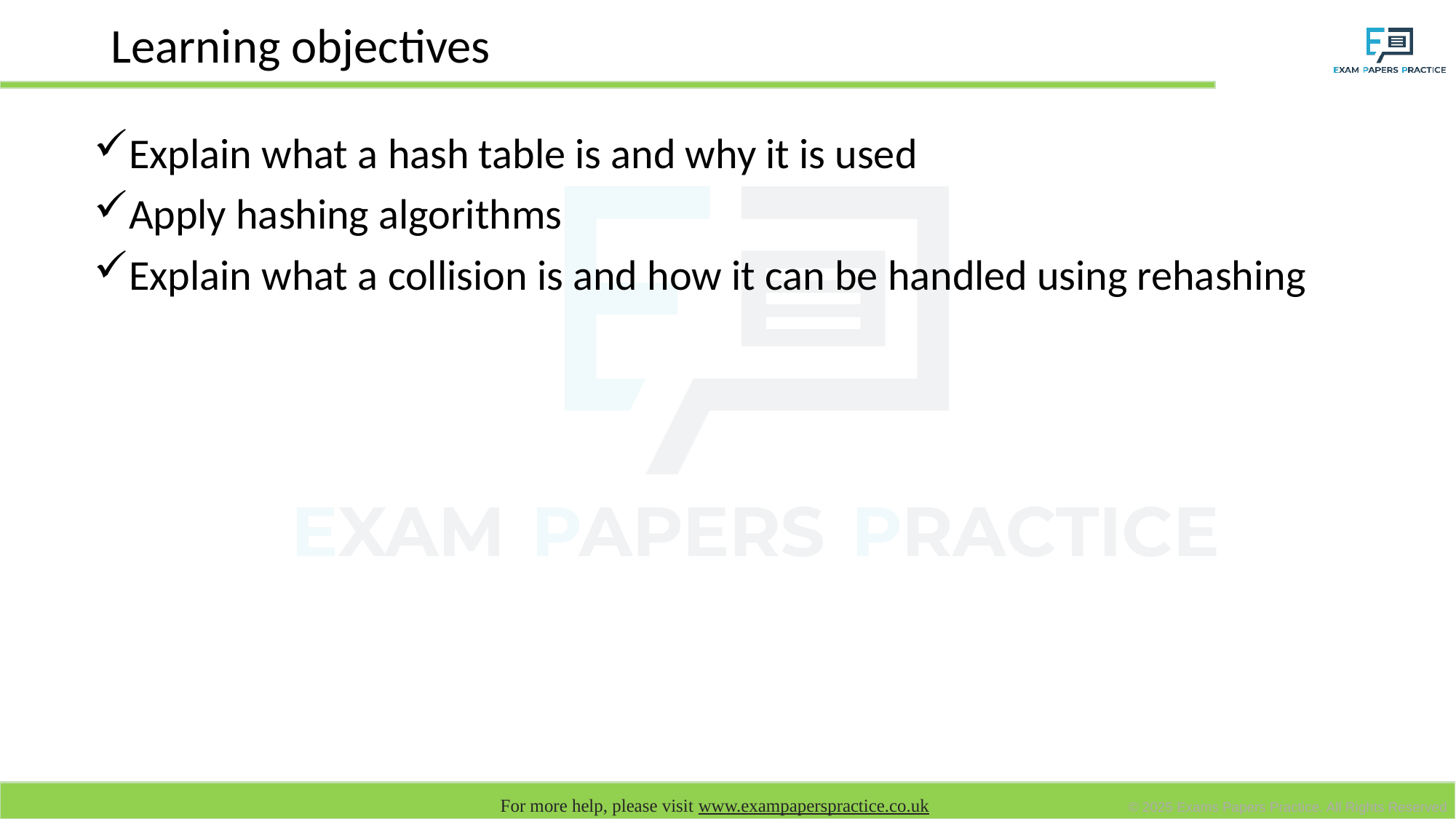

# Learning objectives
Explain what a hash table is and why it is used
Apply hashing algorithms
Explain what a collision is and how it can be handled using rehashing